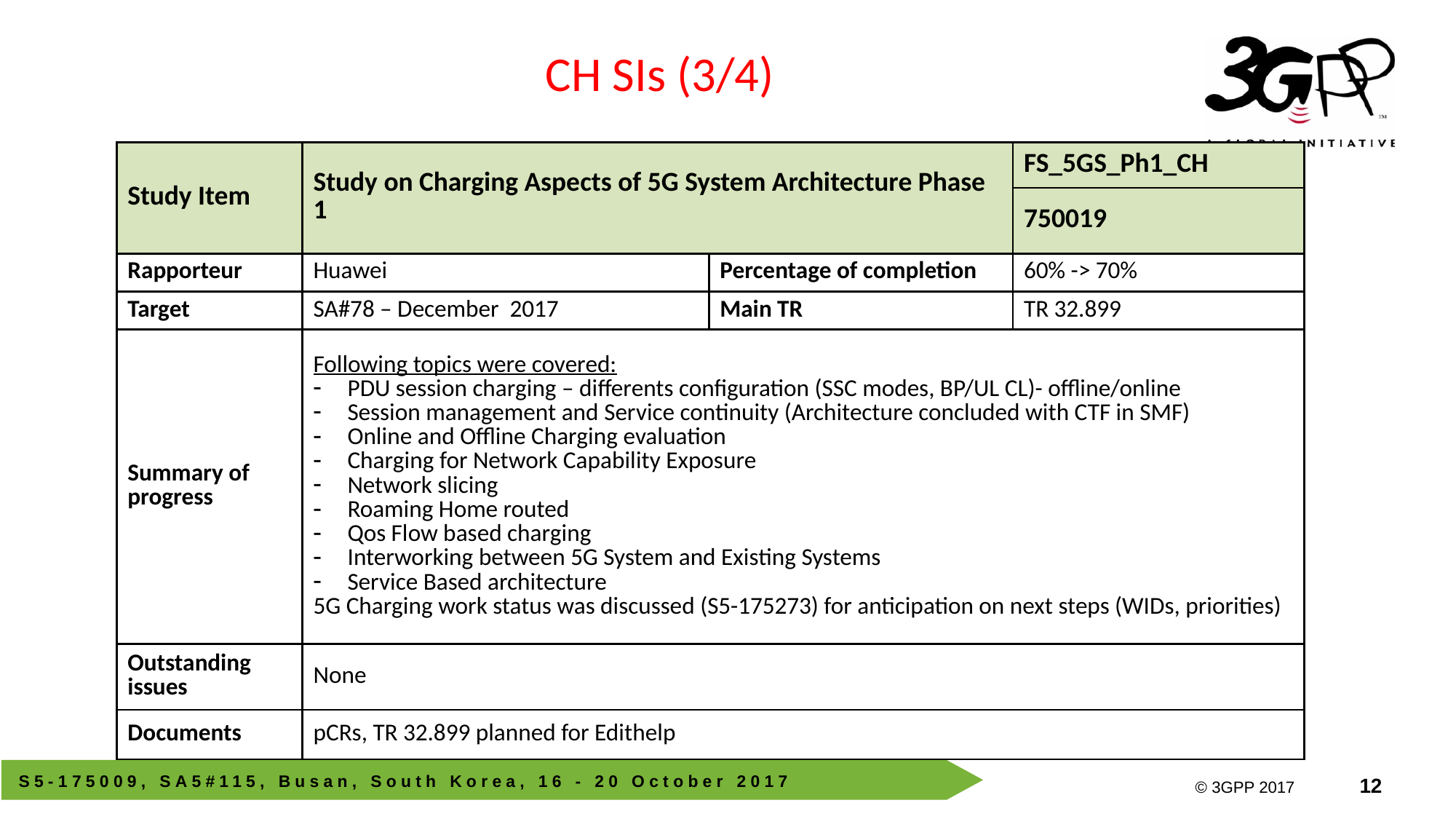

CH SIs (3/4)
| Study Item | Study on Charging Aspects of 5G System Architecture Phase 1 |  | FS\_5GS\_Ph1\_CH |
| --- | --- | --- | --- |
|  |  |  | 750019 |
| Rapporteur | Huawei | Percentage of completion | 60% -> 70% |
| Target | SA#78 – December 2017 | Main TR | TR 32.899 |
| Summary of progress | Following topics were covered: PDU session charging – differents configuration (SSC modes, BP/UL CL)- offline/online Session management and Service continuity (Architecture concluded with CTF in SMF) Online and Offline Charging evaluation Charging for Network Capability Exposure Network slicing Roaming Home routed Qos Flow based charging Interworking between 5G System and Existing Systems Service Based architecture 5G Charging work status was discussed (S5-175273) for anticipation on next steps (WIDs, priorities) |  |  |
| Outstanding issues | None |  |  |
| Documents | pCRs, TR 32.899 planned for Edithelp |  |  |